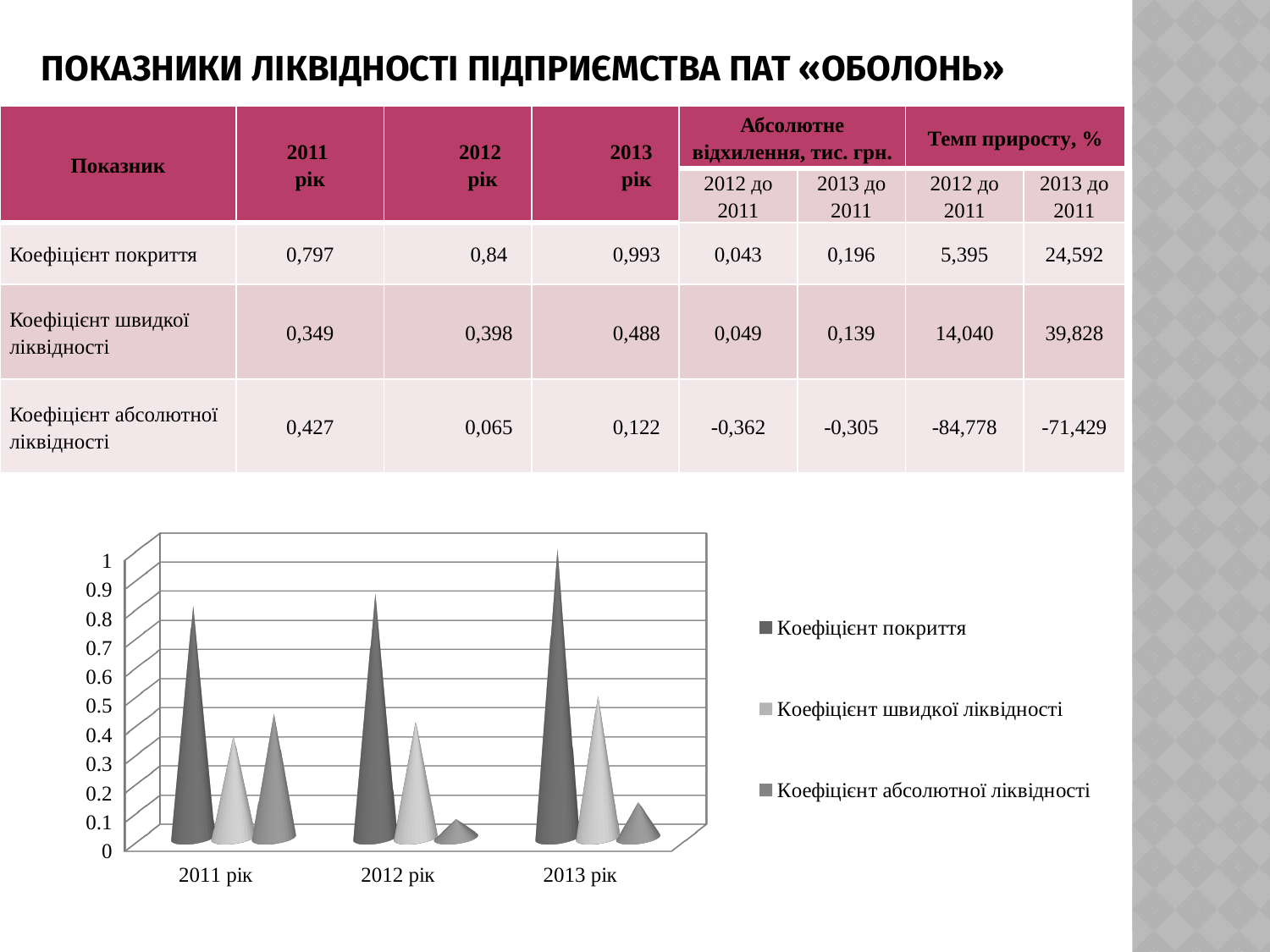

# Показники ліквідності підприємства ПАТ «Оболонь»
| Показник | 2011 рік | 2012 рік | 2013 рік | Абсолютне відхилення, тис. грн. |  | Темп приросту, % |  |
| --- | --- | --- | --- | --- | --- | --- | --- |
|  |  |  |  | 2012 до 2011 | 2013 до 2011 | 2012 до 2011 | 2013 до 2011 |
| Коефіцієнт покриття | 0,797 | 0,84 | 0,993 | 0,043 | 0,196 | 5,395 | 24,592 |
| Коефіцієнт швидкої ліквідності | 0,349 | 0,398 | 0,488 | 0,049 | 0,139 | 14,040 | 39,828 |
| Коефіцієнт абсолютної ліквідності | 0,427 | 0,065 | 0,122 | -0,362 | -0,305 | -84,778 | -71,429 |

[unsupported chart]